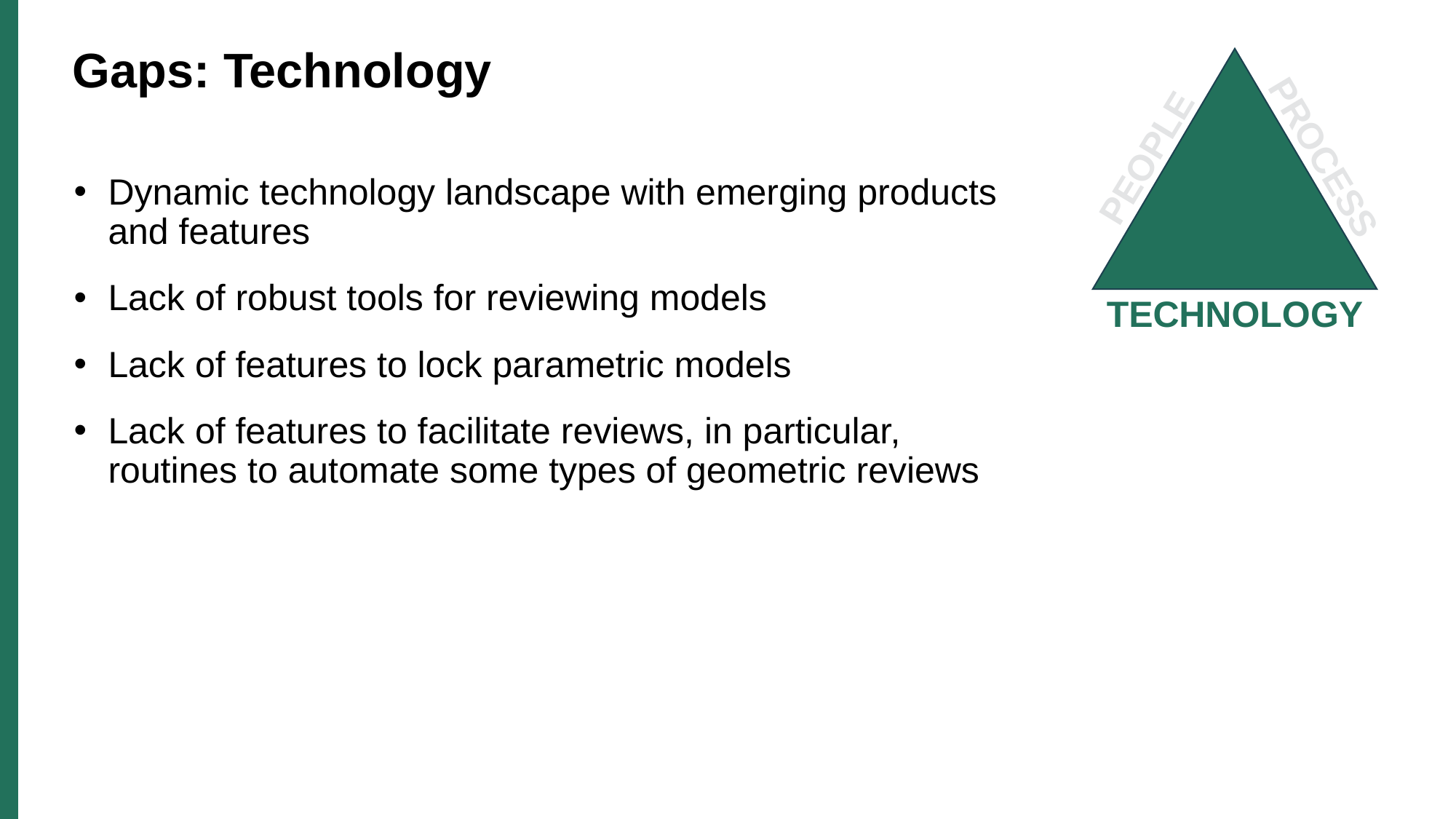

PROCESS
PEOPLE
TECHNOLOGY
# Gaps: Technology
Dynamic technology landscape with emerging products and features
Lack of robust tools for reviewing models
Lack of features to lock parametric models
Lack of features to facilitate reviews, in particular, routines to automate some types of geometric reviews